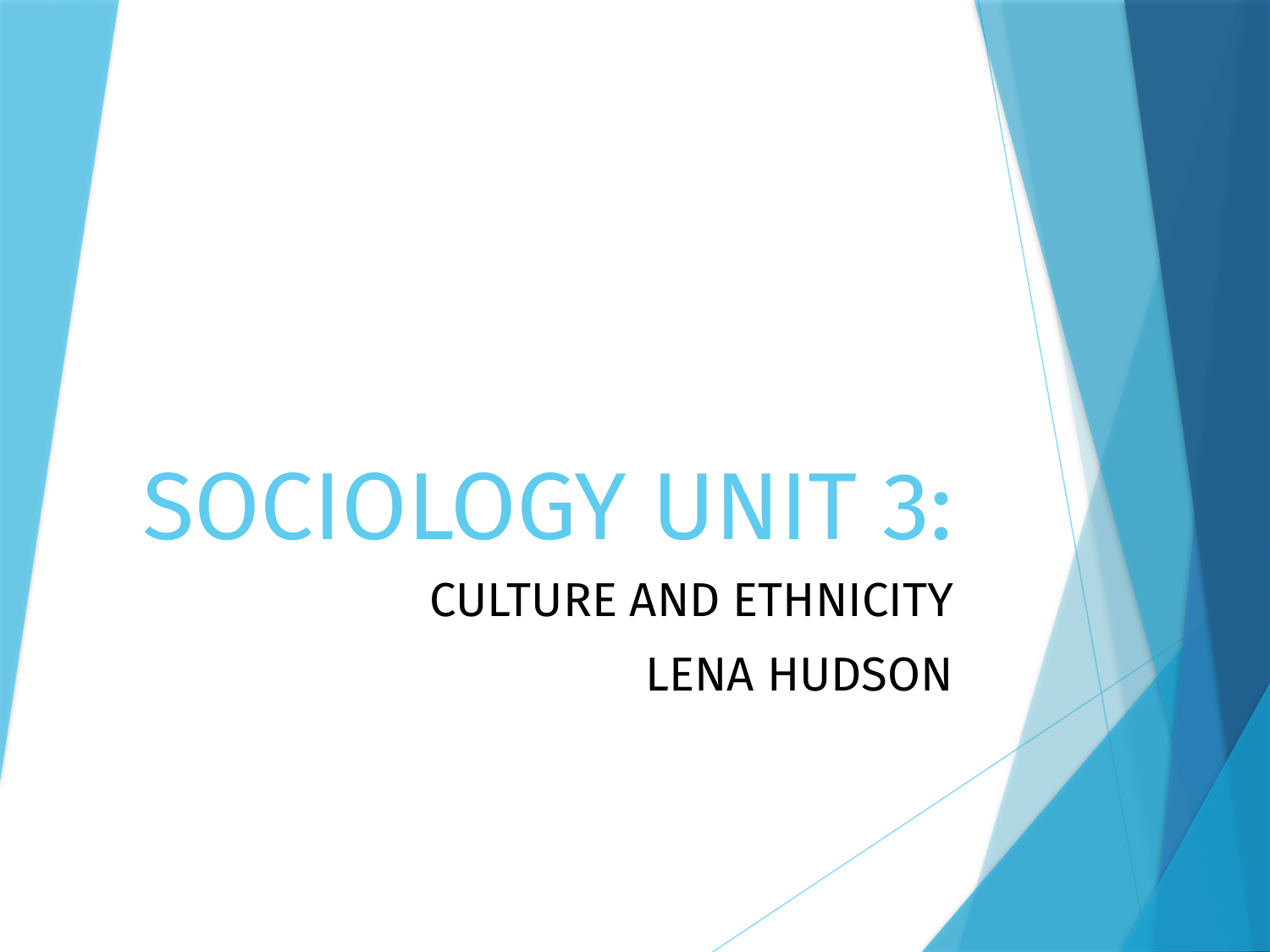

# SOCIOLOGY UNIT 3:
CULTURE AND ETHNICITY
LENA HUDSON